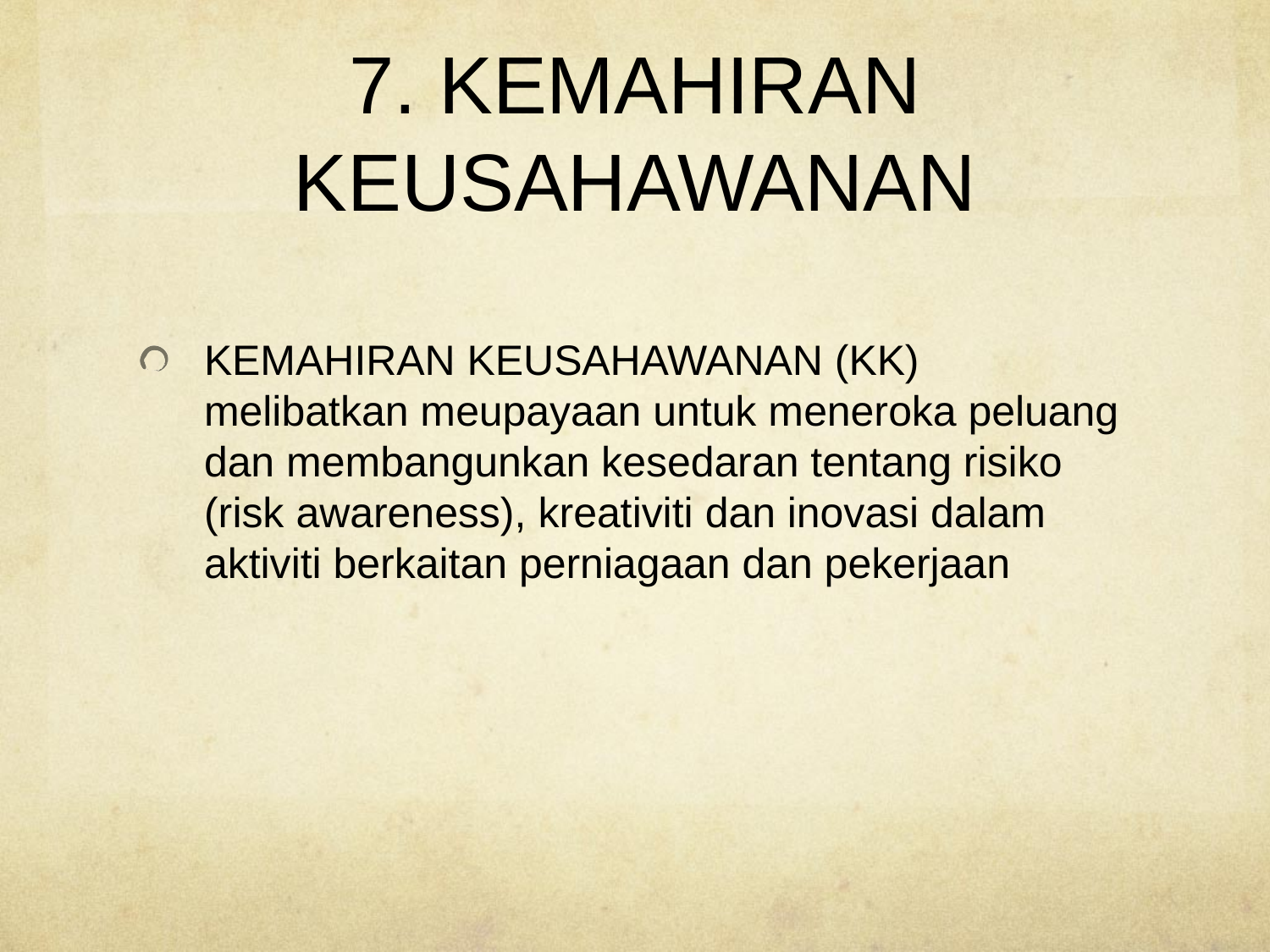

# 7. KEMAHIRAN KEUSAHAWANAN

KEMAHIRAN KEUSAHAWANAN (KK) melibatkan meupayaan untuk meneroka peluang dan membangunkan kesedaran tentang risiko (risk awareness), kreativiti dan inovasi dalam aktiviti berkaitan perniagaan dan pekerjaan